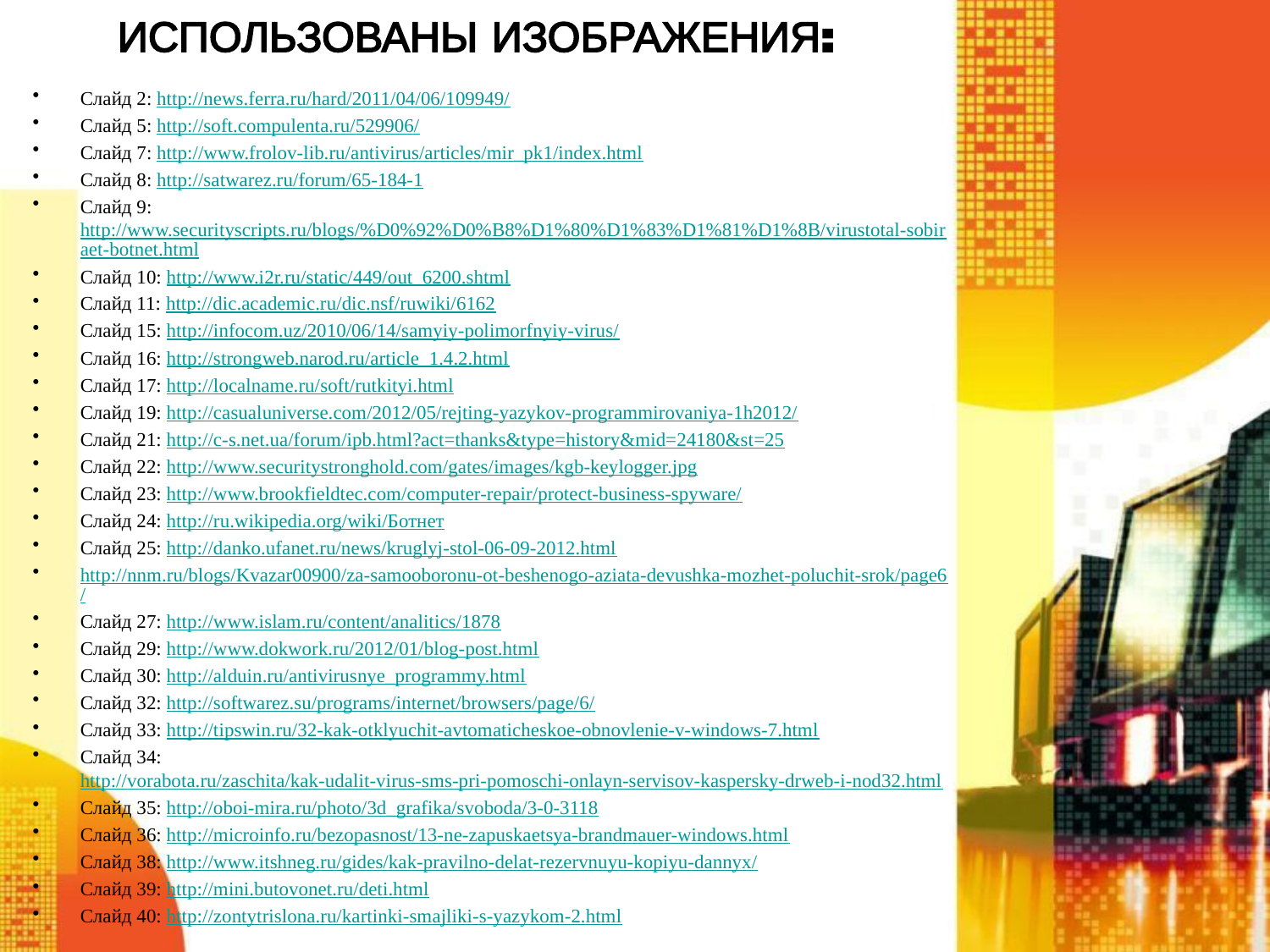

# Использованы изображения:
Слайд 2: http://news.ferra.ru/hard/2011/04/06/109949/
Слайд 5: http://soft.compulenta.ru/529906/
Слайд 7: http://www.frolov-lib.ru/antivirus/articles/mir_pk1/index.html
Слайд 8: http://satwarez.ru/forum/65-184-1
Слайд 9: http://www.securityscripts.ru/blogs/%D0%92%D0%B8%D1%80%D1%83%D1%81%D1%8B/virustotal-sobiraet-botnet.html
Слайд 10: http://www.i2r.ru/static/449/out_6200.shtml
Слайд 11: http://dic.academic.ru/dic.nsf/ruwiki/6162
Слайд 15: http://infocom.uz/2010/06/14/samyiy-polimorfnyiy-virus/
Слайд 16: http://strongweb.narod.ru/article_1.4.2.html
Слайд 17: http://localname.ru/soft/rutkityi.html
Слайд 19: http://casualuniverse.com/2012/05/rejting-yazykov-programmirovaniya-1h2012/
Слайд 21: http://c-s.net.ua/forum/ipb.html?act=thanks&type=history&mid=24180&st=25
Слайд 22: http://www.securitystronghold.com/gates/images/kgb-keylogger.jpg
Слайд 23: http://www.brookfieldtec.com/computer-repair/protect-business-spyware/
Слайд 24: http://ru.wikipedia.org/wiki/Ботнет
Слайд 25: http://danko.ufanet.ru/news/kruglyj-stol-06-09-2012.html
http://nnm.ru/blogs/Kvazar00900/za-samooboronu-ot-beshenogo-aziata-devushka-mozhet-poluchit-srok/page6/
Слайд 27: http://www.islam.ru/content/analitics/1878
Слайд 29: http://www.dokwork.ru/2012/01/blog-post.html
Слайд 30: http://alduin.ru/antivirusnye_programmy.html
Слайд 32: http://softwarez.su/programs/internet/browsers/page/6/
Слайд 33: http://tipswin.ru/32-kak-otklyuchit-avtomaticheskoe-obnovlenie-v-windows-7.html
Слайд 34: http://vorabota.ru/zaschita/kak-udalit-virus-sms-pri-pomoschi-onlayn-servisov-kaspersky-drweb-i-nod32.html
Слайд 35: http://oboi-mira.ru/photo/3d_grafika/svoboda/3-0-3118
Слайд 36: http://microinfo.ru/bezopasnost/13-ne-zapuskaetsya-brandmauer-windows.html
Слайд 38: http://www.itshneg.ru/gides/kak-pravilno-delat-rezervnuyu-kopiyu-dannyx/
Слайд 39: http://mini.butovonet.ru/deti.html
Слайд 40: http://zontytrislona.ru/kartinki-smajliki-s-yazykom-2.html